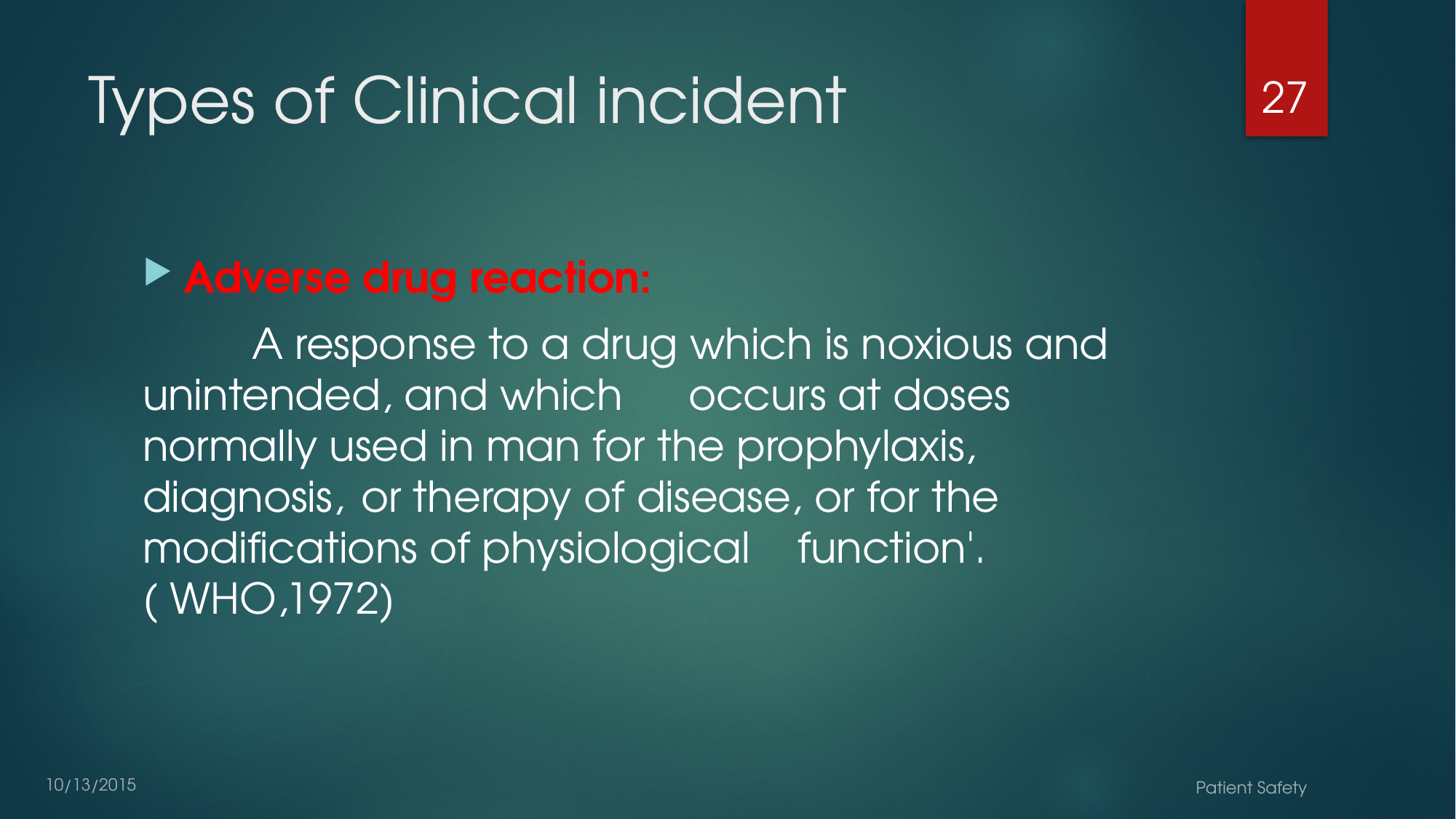

27
# Types of Clinical incident
Adverse drug reaction:
	A response to a drug which is noxious and unintended, and which 	occurs at doses normally used in man for the prophylaxis, diagnosis, 	or therapy of disease, or for the modifications of physiological 	function'.( WHO,1972)

10/13/2015
Patient Safety